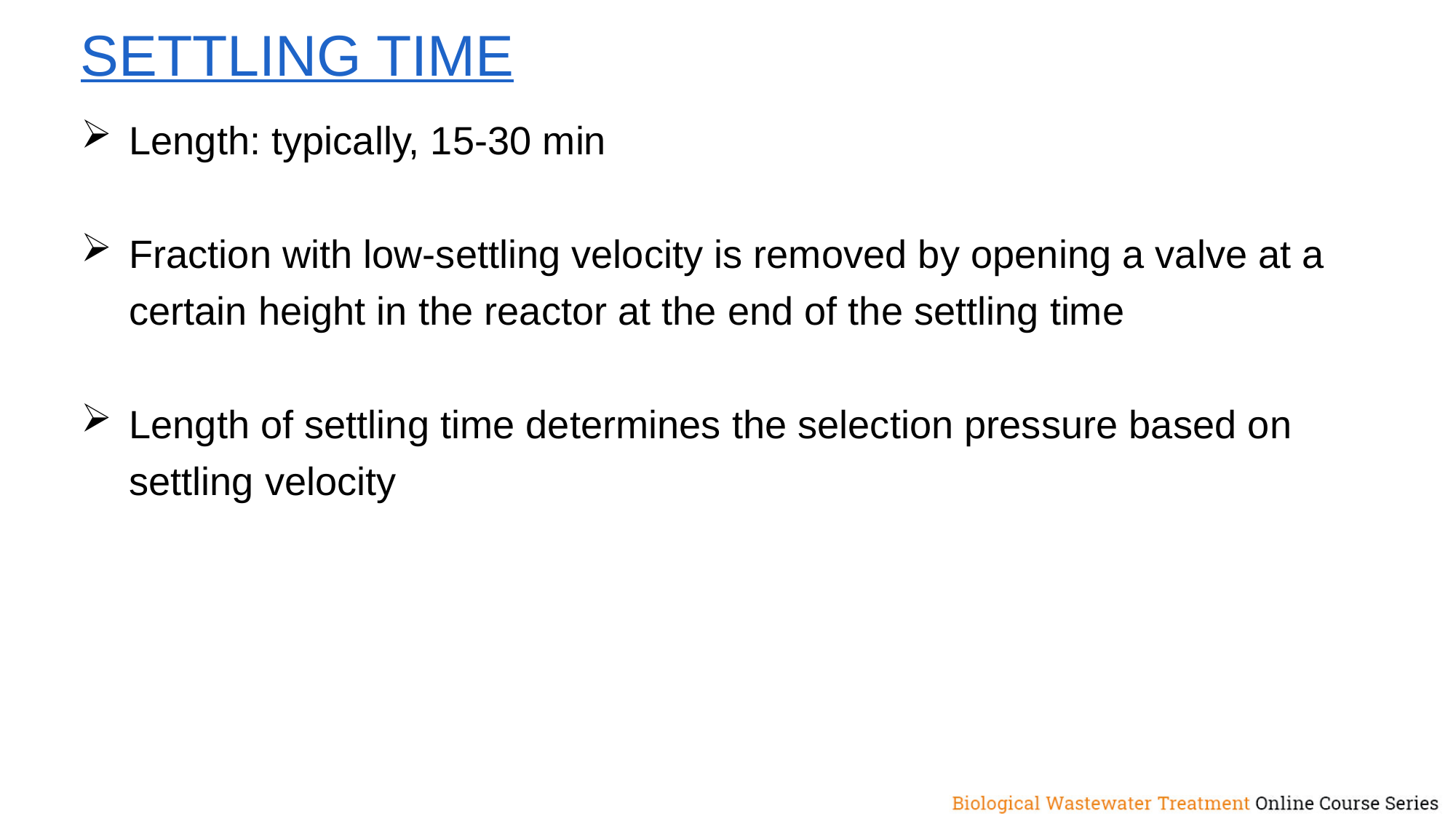

Settling time
Length: typically, 15-30 min

Fraction with low-settling velocity is removed by opening a valve at a certain height in the reactor at the end of the settling time

Length of settling time determines the selection pressure based on settling velocity